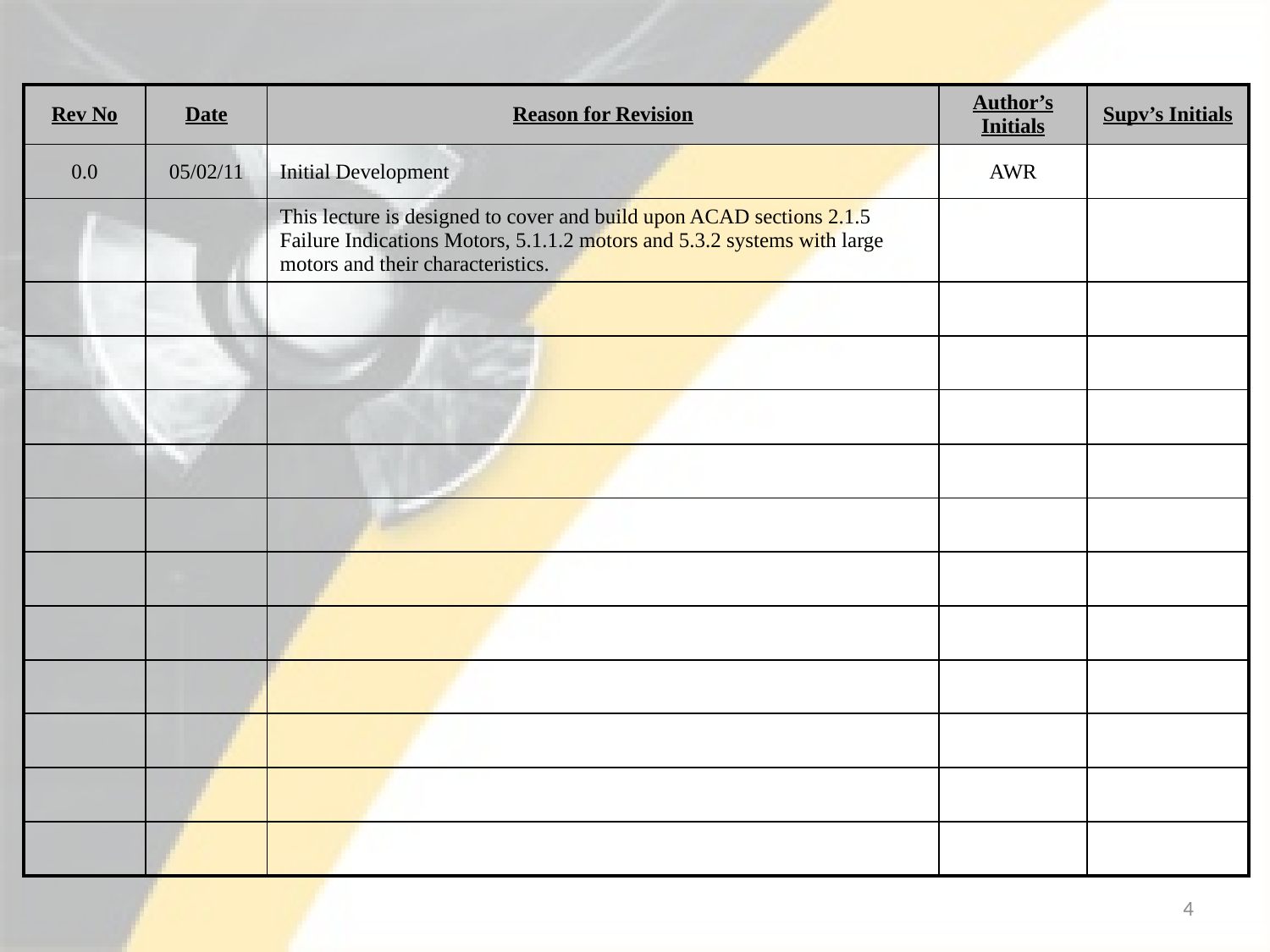

| Rev No | Date | Reason for Revision | Author’s Initials | Supv’s Initials |
| --- | --- | --- | --- | --- |
| 0.0 | 05/02/11 | Initial Development | AWR |  |
|  |  | This lecture is designed to cover and build upon ACAD sections 2.1.5 Failure Indications Motors, 5.1.1.2 motors and 5.3.2 systems with large motors and their characteristics. |  |  |
|  |  |  |  |  |
|  |  |  |  |  |
|  |  |  |  |  |
|  |  |  |  |  |
|  |  |  |  |  |
|  |  |  |  |  |
|  |  |  |  |  |
|  |  |  |  |  |
|  |  |  |  |  |
|  |  |  |  |  |
|  |  |  |  |  |
4